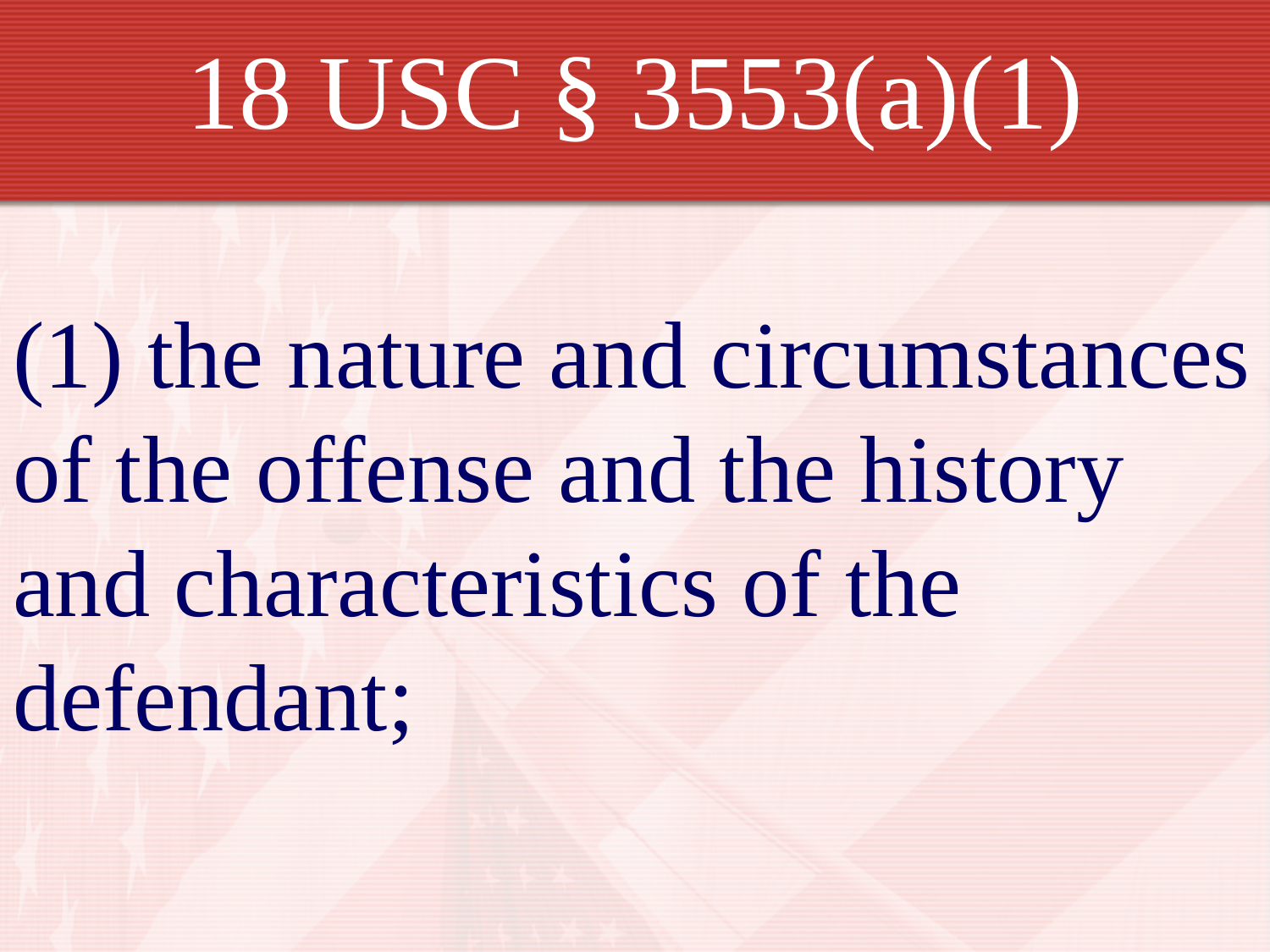

# 18 USC § 3553(a)(1)
(1) the nature and circumstances of the offense and the history and characteristics of the defendant;